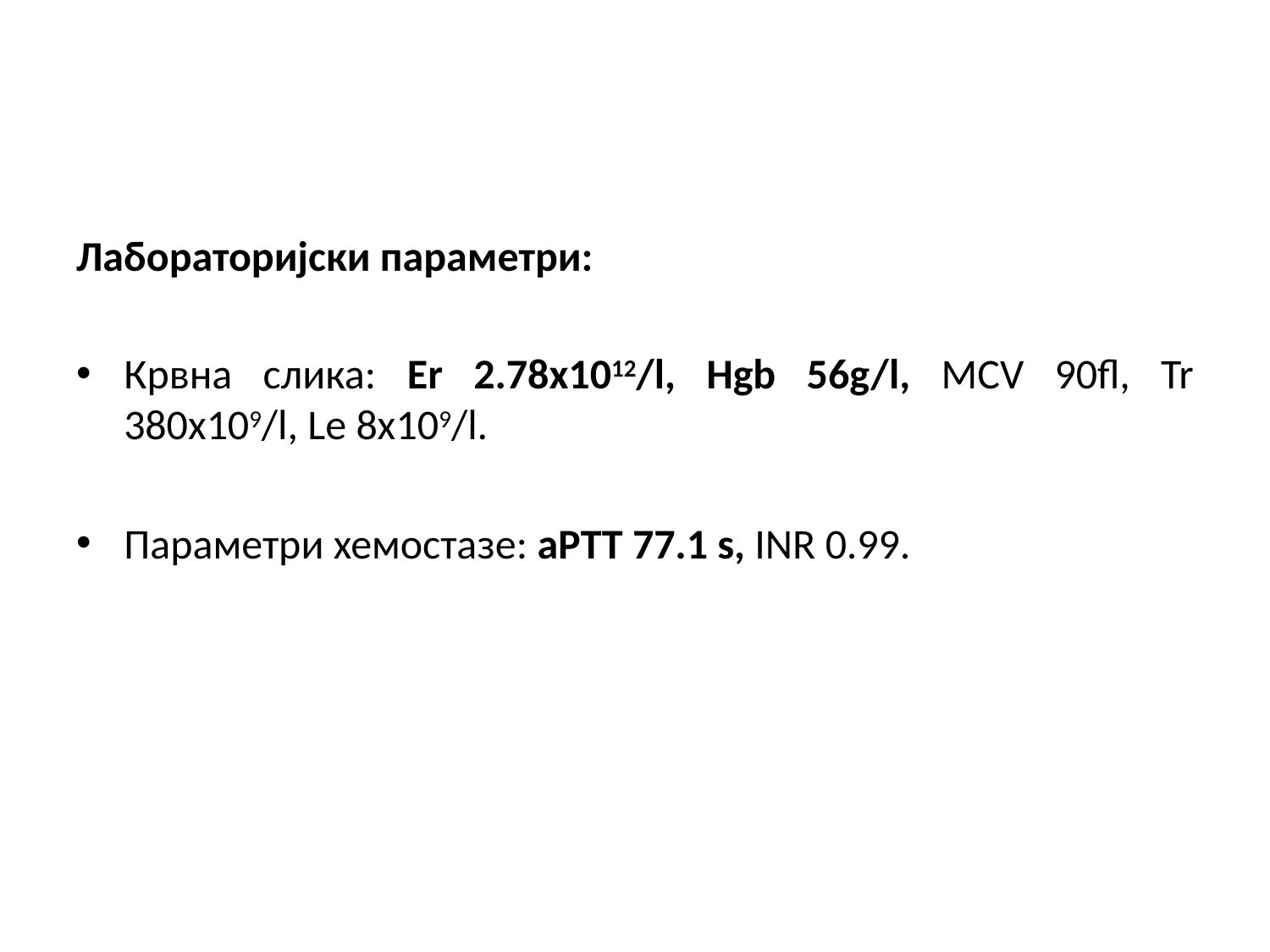

#
Лабораторијски параметри:

Крвна слика: Еr 2.78x1012/l, Hgb 56g/l, МCV 90fl, Tr 380x109/l, Le 8x109/l.

Параметри хемостазе: aPTT 77.1 s, INR 0.99.